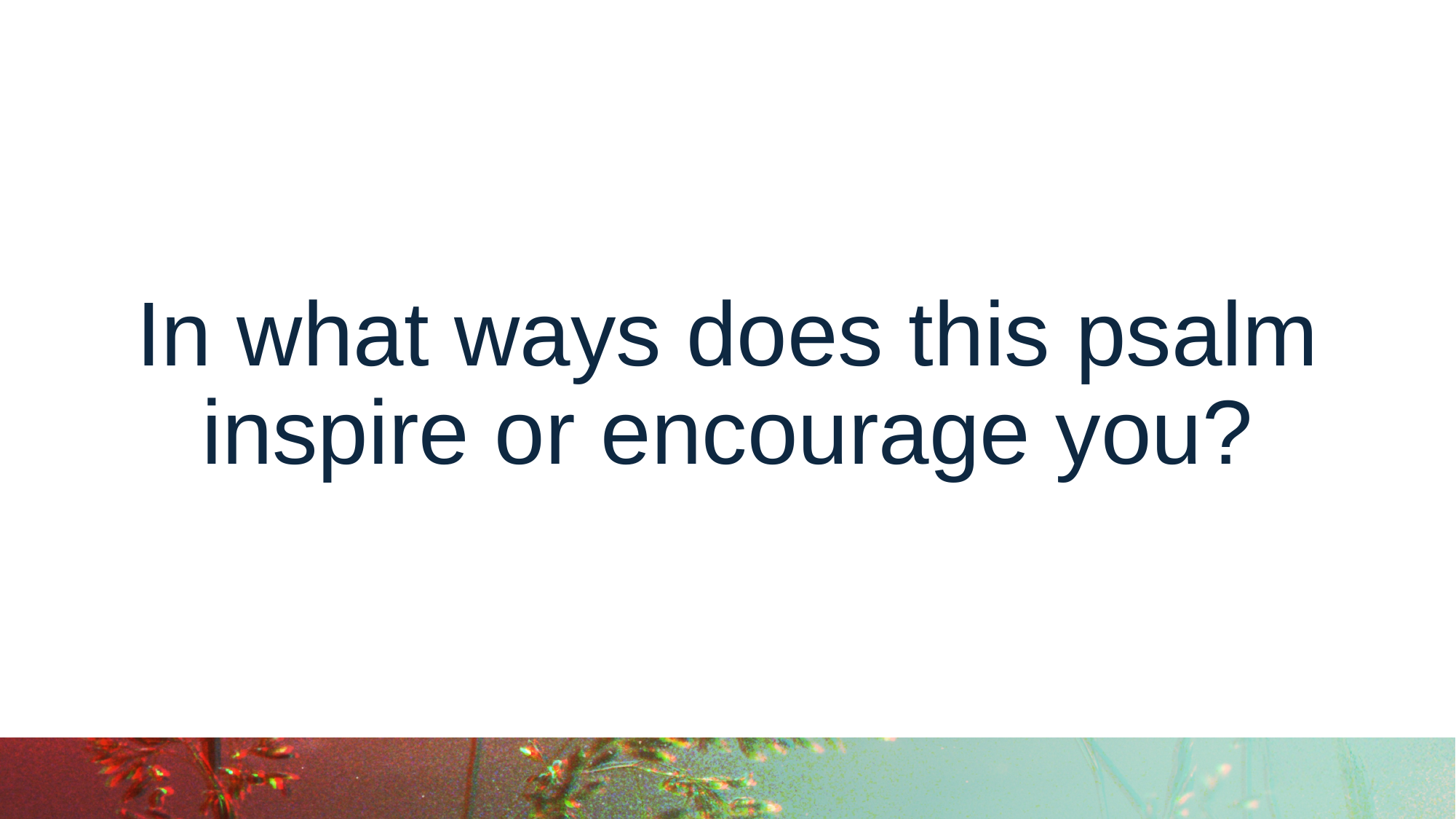

# In what ways does this psalm inspire or encourage you?